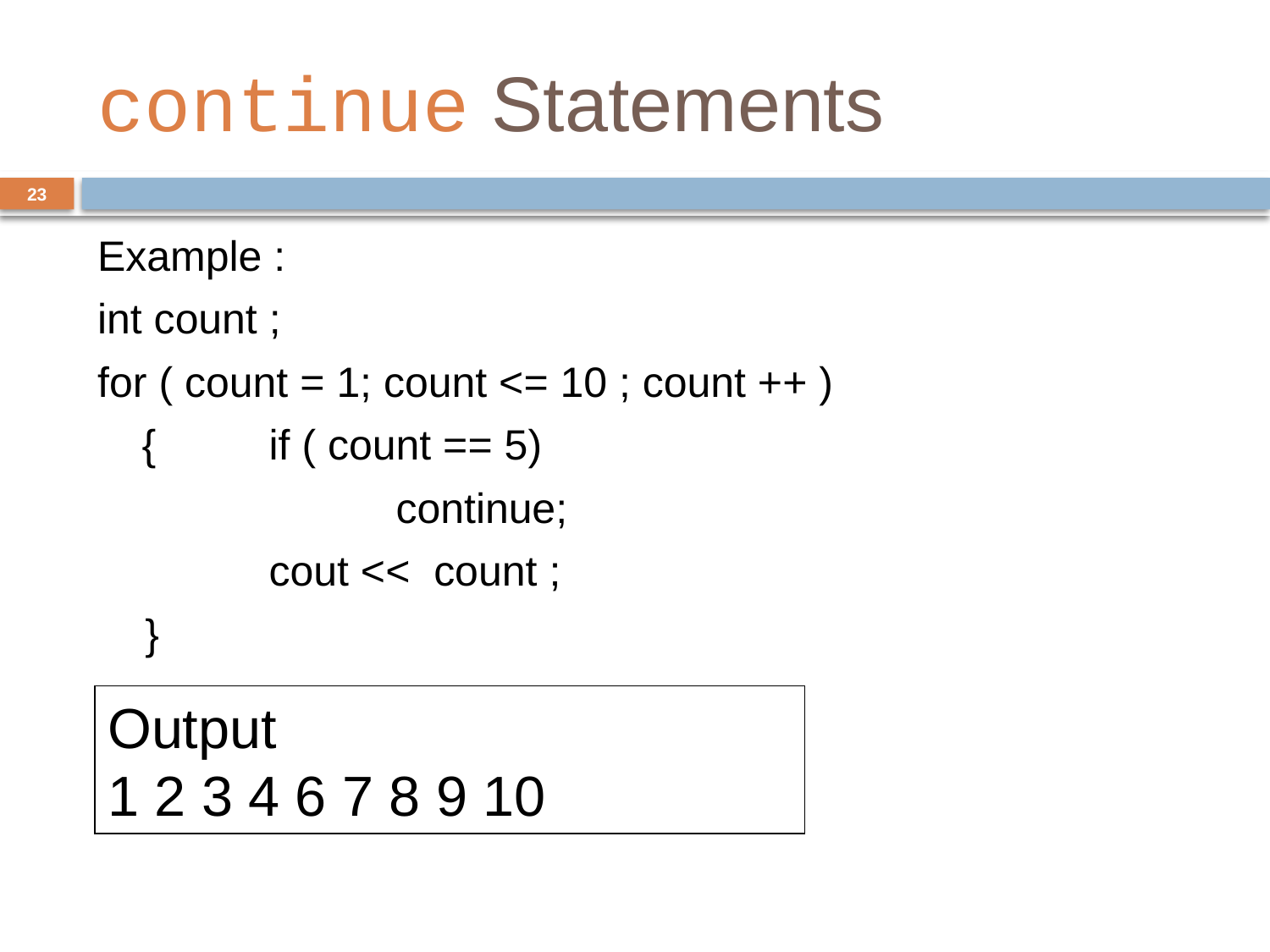

# continue Statements
23
Example :
int count ;
for ( count = 1; count <= 10 ; count ++ )
	{	if ( count == 5)
			continue;
     	cout <<  count ;
    }

Output
1 2 3 4 6 7 8 9 10